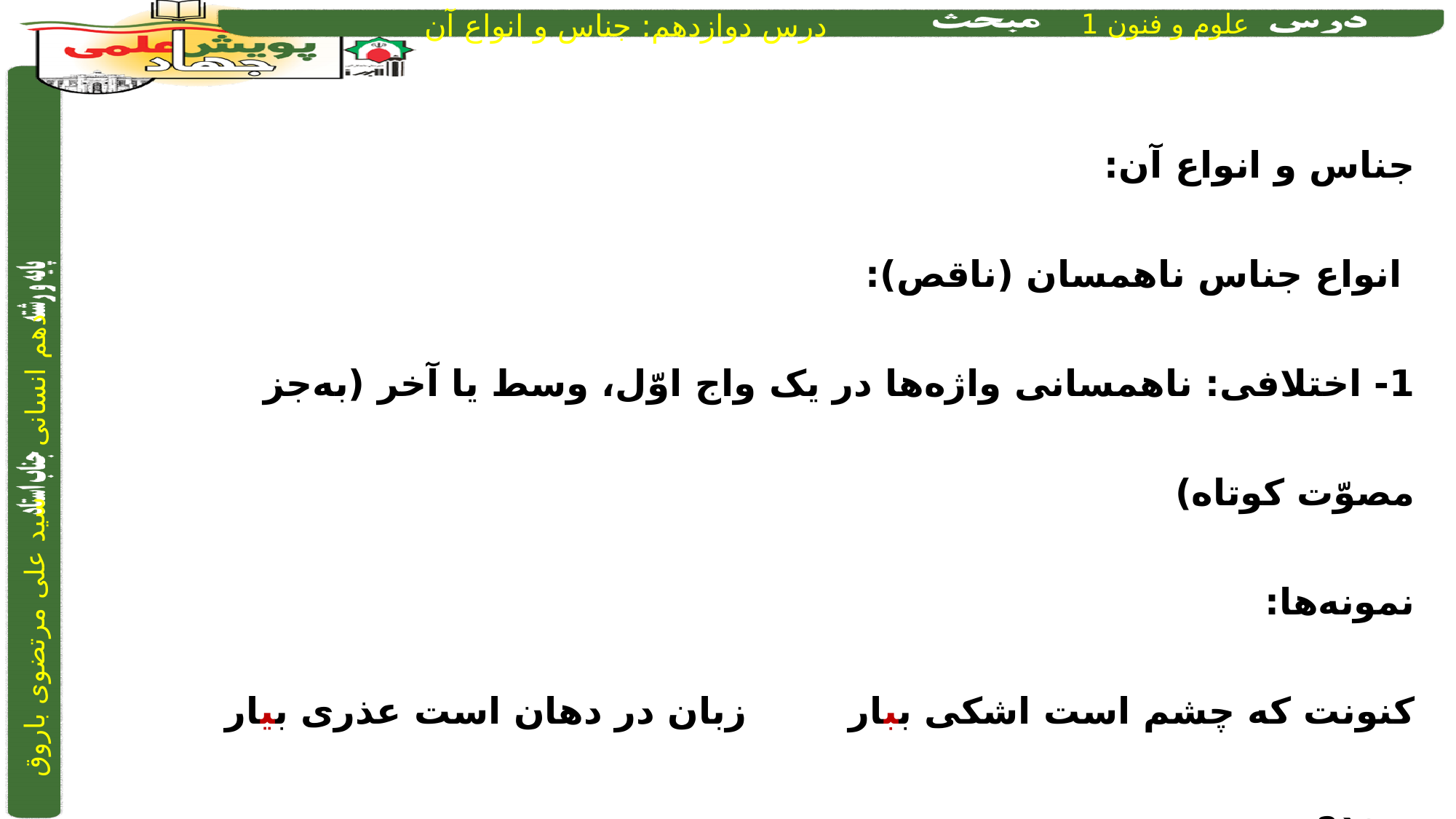

جناس و انواع آن:
 انواع جناس ناهمسان (ناقص):
1- اختلافی: ناهمسانی واژه‌ها در یک واج اوّل، وسط یا آخر (به‌جز مصوّت کوتاه)
نمونه‌ها:
کنونت که چشم است اشکی ببار		 زبان در دهان است عذری بیار	سعدی